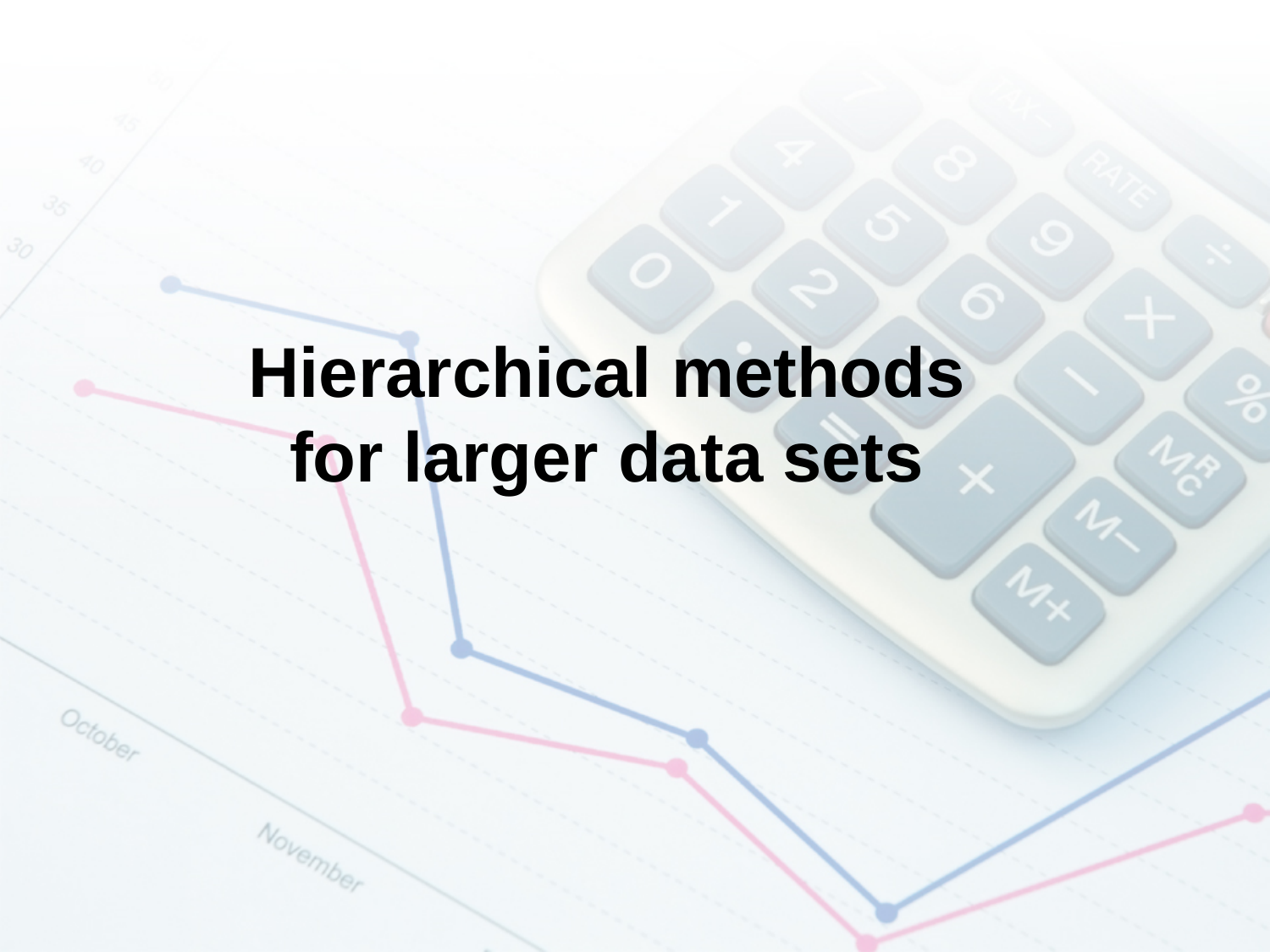

# Hierarchical methods for larger data sets